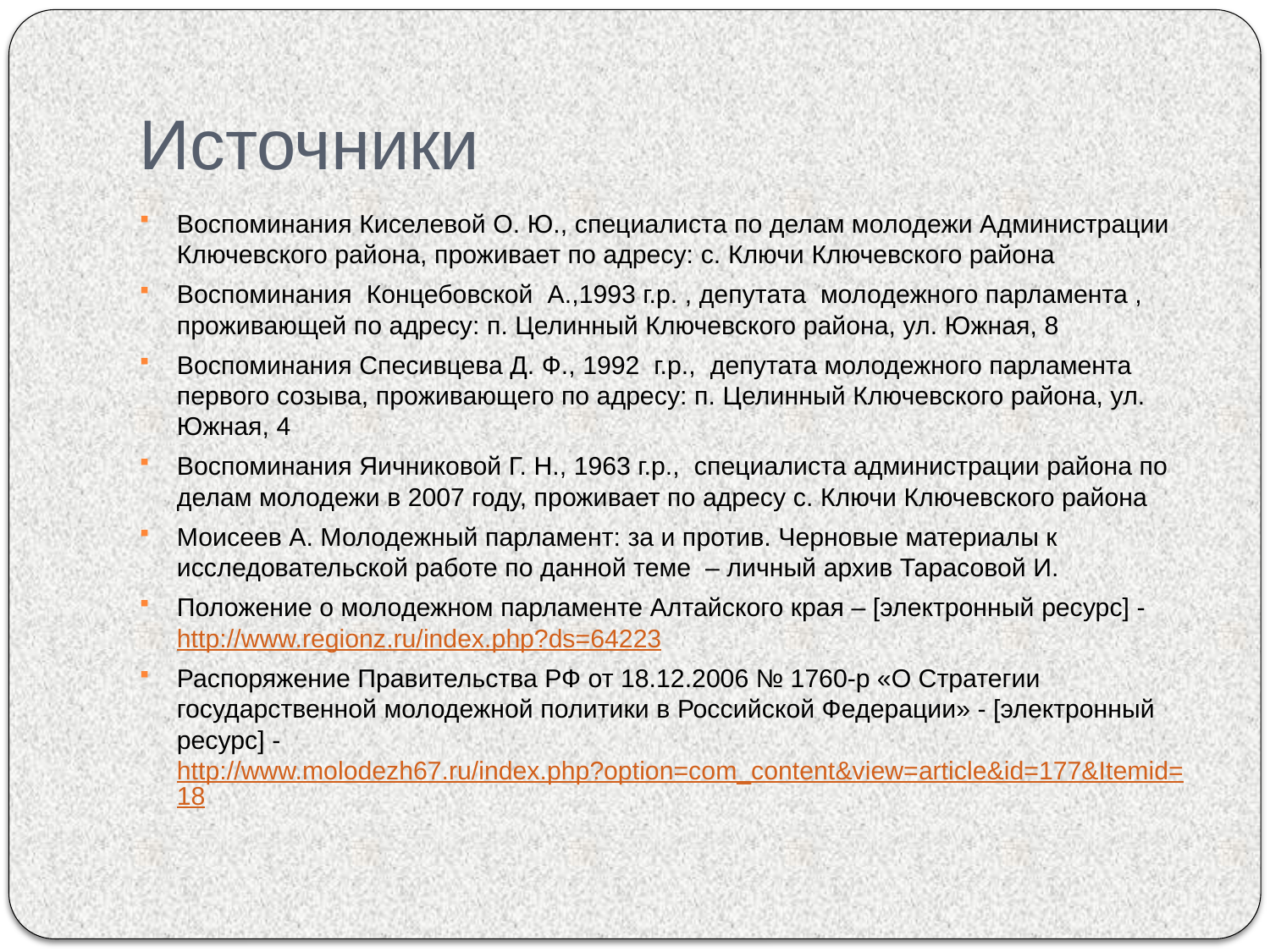

# Источники
Воспоминания Киселевой О. Ю., специалиста по делам молодежи Администрации Ключевского района, проживает по адресу: с. Ключи Ключевского района
Воспоминания  Концебовской  А.,1993 г.р. , депутата  молодежного парламента , проживающей по адресу: п. Целинный Ключевского района, ул. Южная, 8
Воспоминания Спесивцева Д. Ф., 1992  г.р.,  депутата молодежного парламента  первого созыва, проживающего по адресу: п. Целинный Ключевского района, ул. Южная, 4
Воспоминания Яичниковой Г. Н., 1963 г.р.,  специалиста администрации района по делам молодежи в 2007 году, проживает по адресу с. Ключи Ключевского района
Моисеев А. Молодежный парламент: за и против. Черновые материалы к исследовательской работе по данной теме  – личный архив Тарасовой И.
Положение о молодежном парламенте Алтайского края – [электронный ресурс] - http://www.regionz.ru/index.php?ds=64223
Распоряжение Правительства РФ от 18.12.2006 № 1760-р «О Стратегии государственной молодежной политики в Российской Федерации» - [электронный ресурс] - http://www.molodezh67.ru/index.php?option=com_content&view=article&id=177&Itemid=18